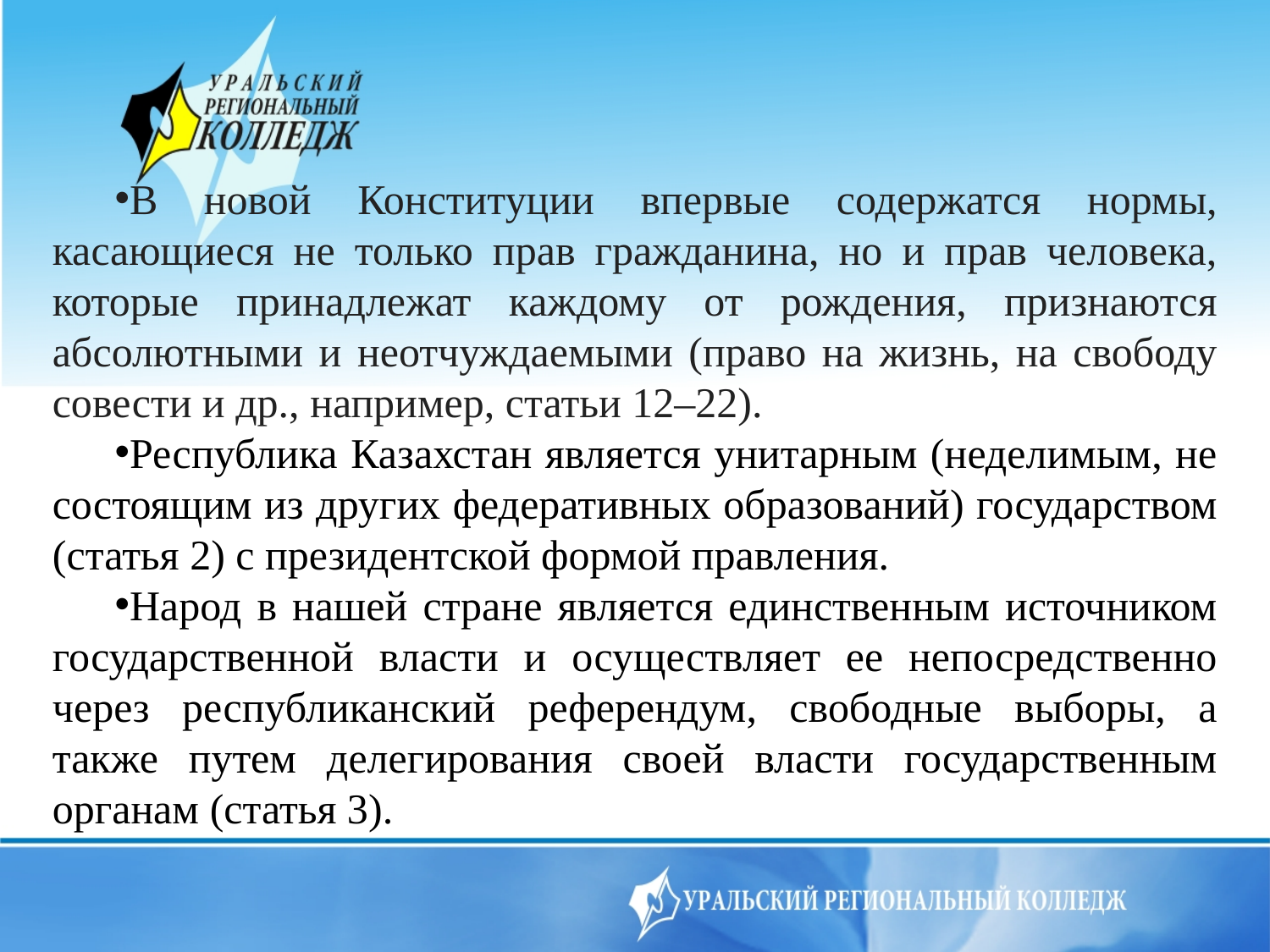

В новой Конституции впервые содержатся нормы, касающиеся не только прав гражданина, но и прав человека, которые принадлежат каждому от рождения, признаются абсолютными и неотчуждаемыми (право на жизнь, на свободу совести и др., например, статьи 12–22).
Республика Казахстан является унитарным (неделимым, не состоящим из других федеративных образований) государством (статья 2) с президентской формой правления.
Народ в нашей стране является единственным источником государственной власти и осуществляет ее непосредственно через республиканский референдум, свободные выборы, а также путем делегирования своей власти государственным органам (статья 3).